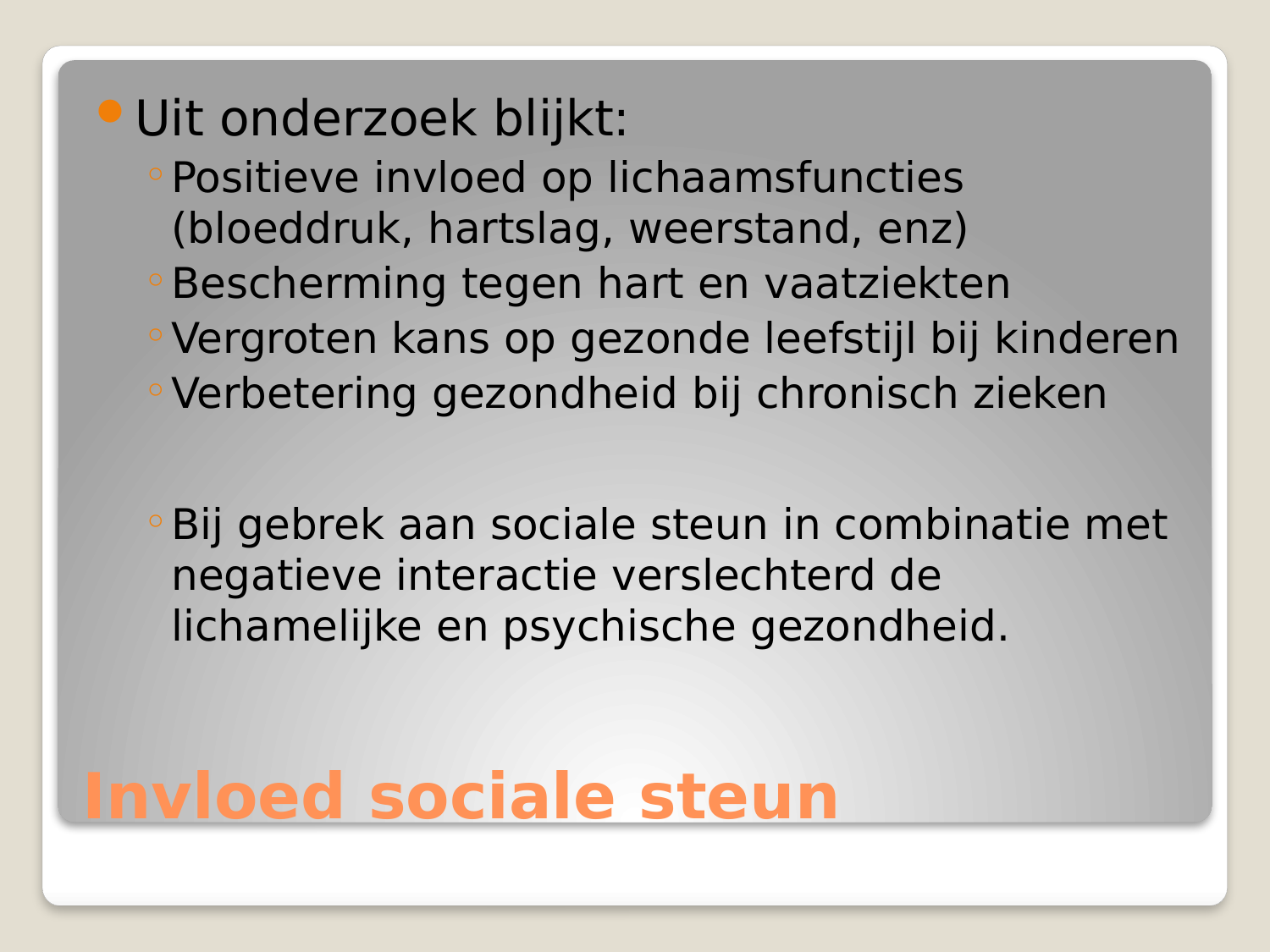

Uit onderzoek blijkt:
Positieve invloed op lichaamsfuncties (bloeddruk, hartslag, weerstand, enz)
Bescherming tegen hart en vaatziekten
Vergroten kans op gezonde leefstijl bij kinderen
Verbetering gezondheid bij chronisch zieken

Bij gebrek aan sociale steun in combinatie met negatieve interactie verslechterd de lichamelijke en psychische gezondheid.
# Invloed sociale steun